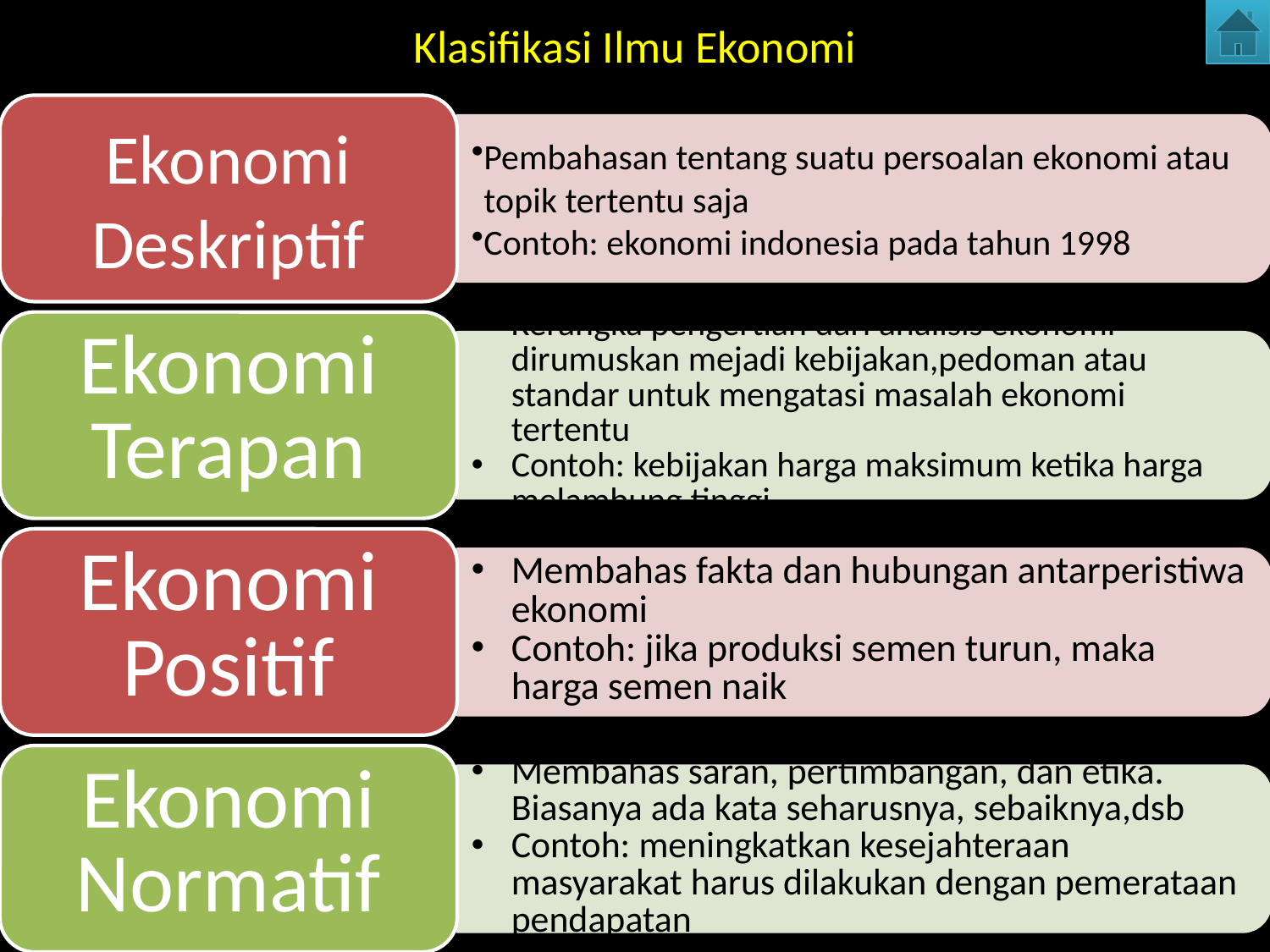

# Klasifikasi Ilmu Ekonomi
Ekonomi Deskriptif
Pembahasan tentang suatu persoalan ekonomi atau topik tertentu saja
Contoh: ekonomi indonesia pada tahun 1998
Ekonomi Positif
Membahas fakta dan hubungan antarperistiwa ekonomi
Contoh: jika produksi semen turun, maka harga semen naik
Ekonomi Normatif
Membahas saran, pertimbangan, dan etika. Biasanya ada kata seharusnya, sebaiknya,dsb
Contoh: meningkatkan kesejahteraan masyarakat harus dilakukan dengan pemerataan pendapatan
Kerangka pengertian dari analisis ekonomi dirumuskan mejadi kebijakan,pedoman atau standar untuk mengatasi masalah ekonomi tertentu
Ekonomi Terapan
Contoh: kebijakan harga maksimum ketika harga melambung tinggi